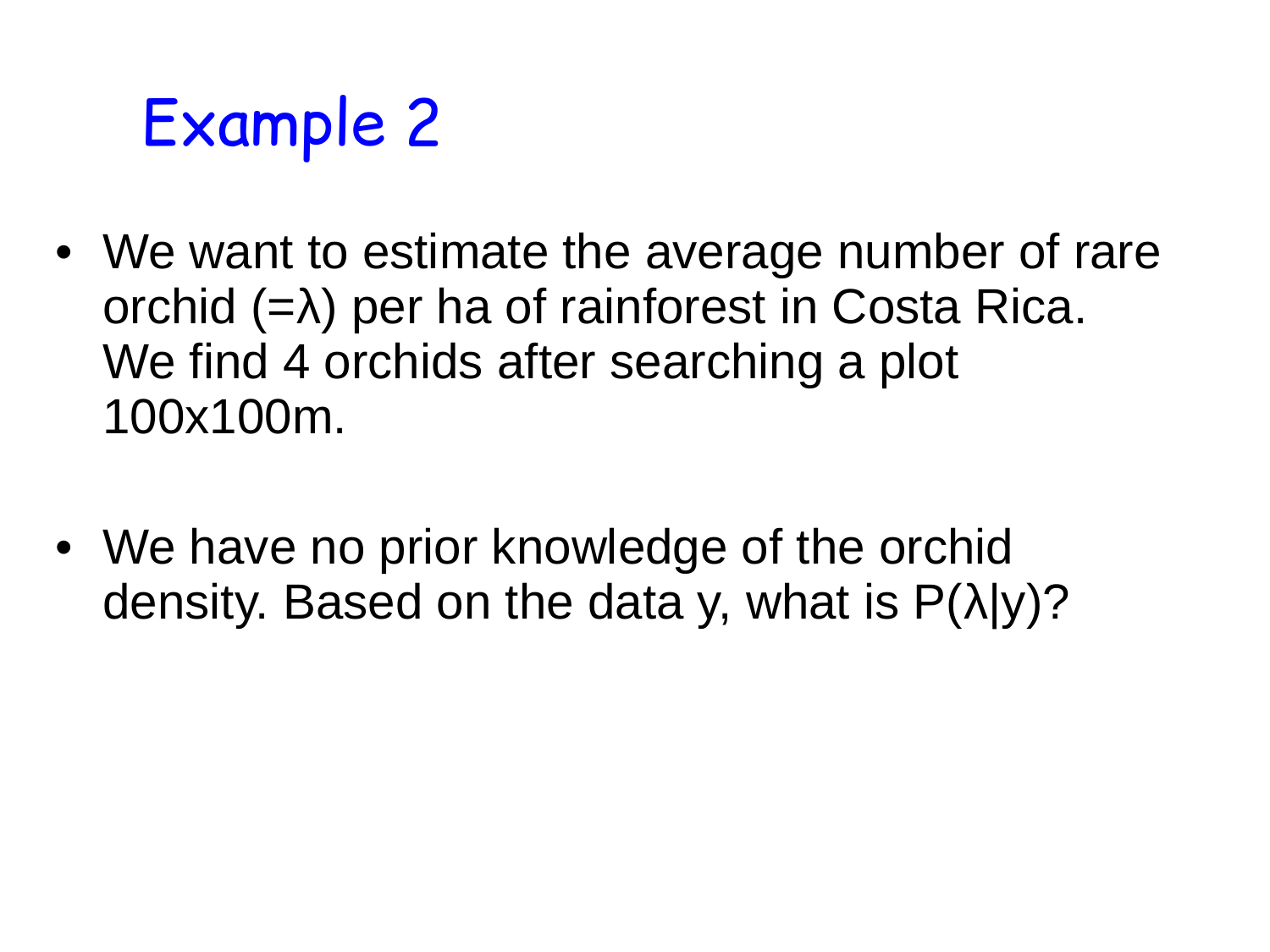

Example 2
We want to estimate the average number of rare orchid (=λ) per ha of rainforest in Costa Rica. We find 4 orchids after searching a plot 100x100m.

We have no prior knowledge of the orchid density. Based on the data y, what is P(λ|y)?